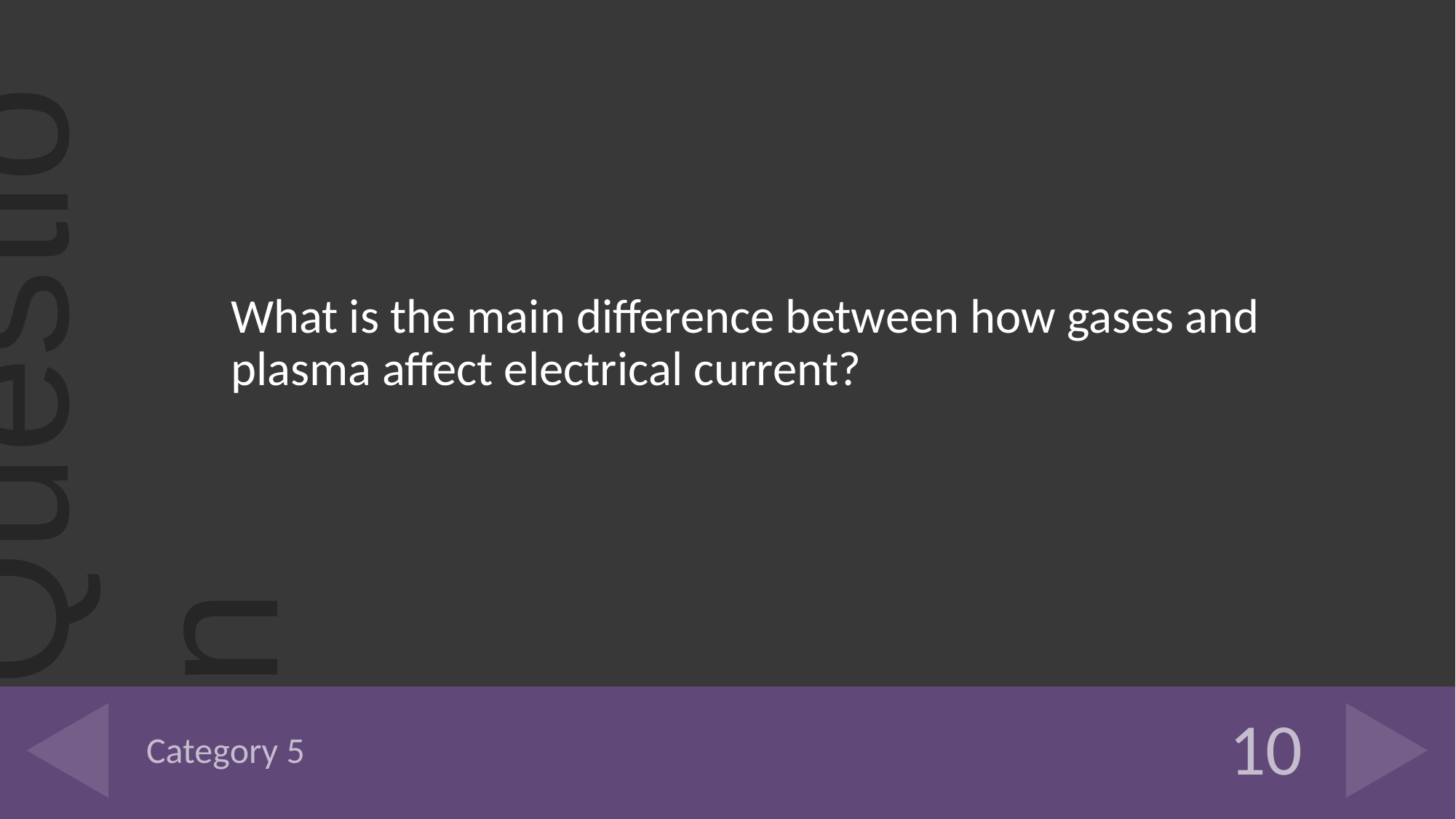

What is the main difference between how gases and plasma affect electrical current?
# Category 5
10